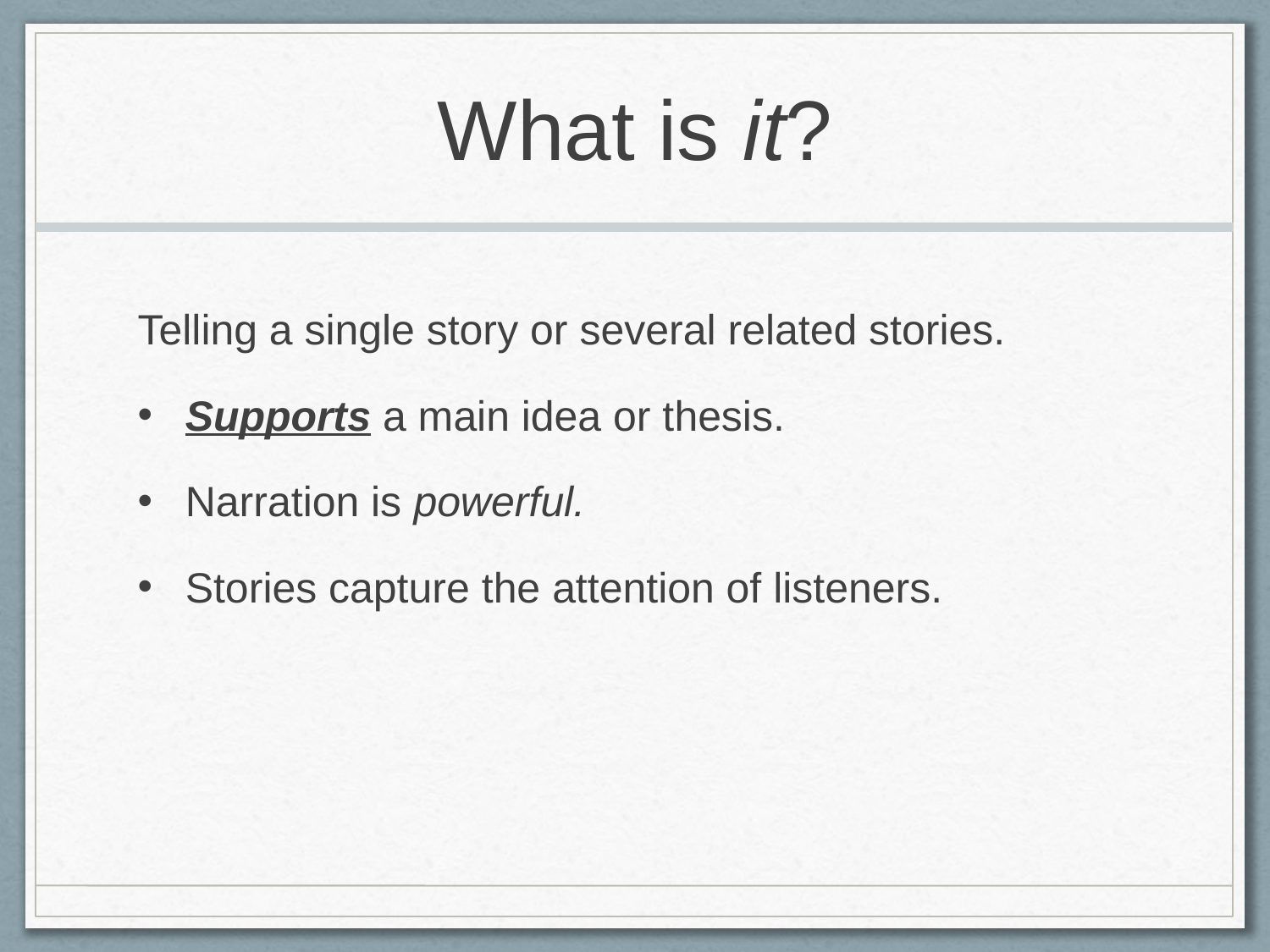

# What is it?
Telling a single story or several related stories.
Supports a main idea or thesis.
Narration is powerful.
Stories capture the attention of listeners.